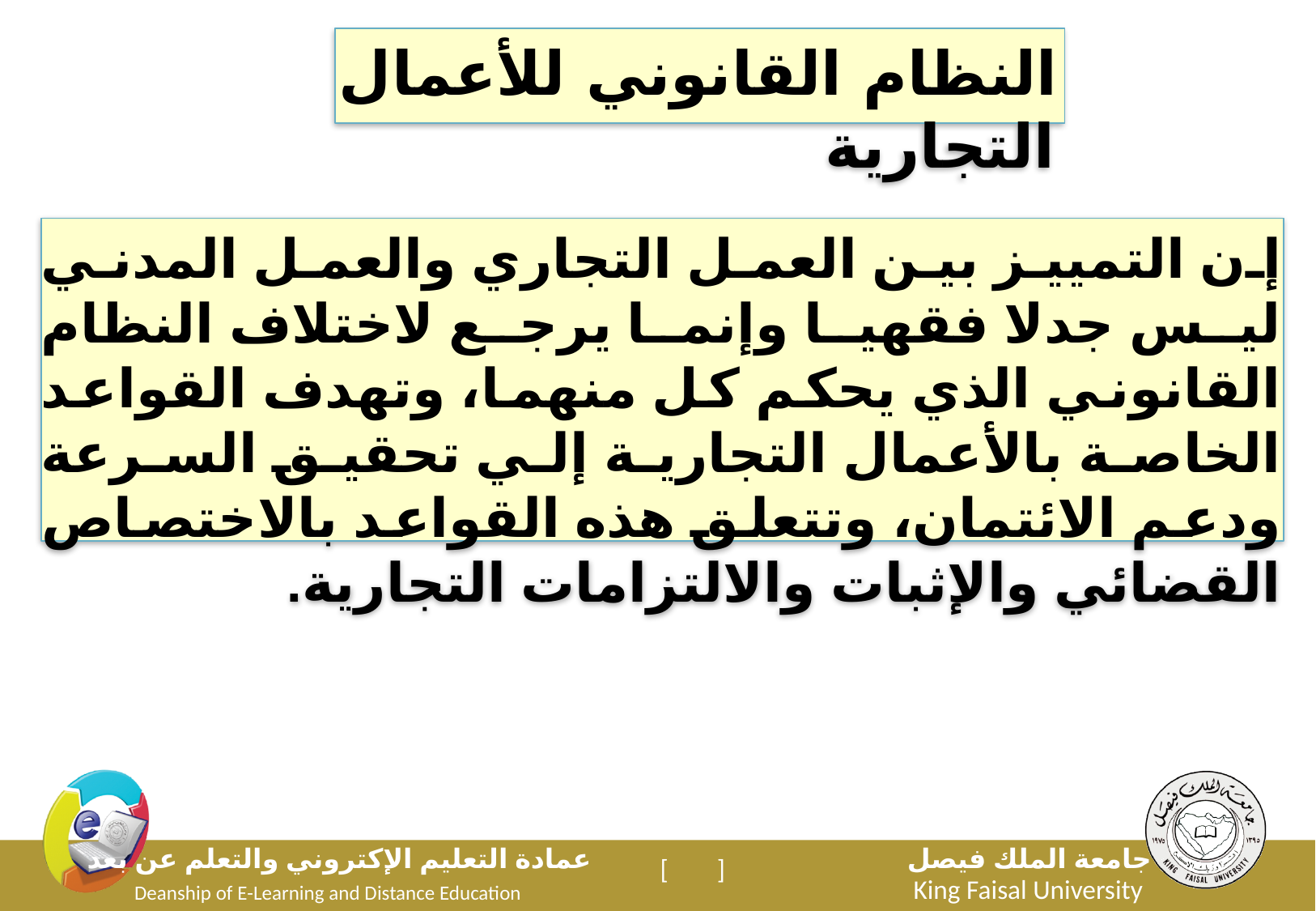

النظام القانوني للأعمال التجارية
إن التمييز بين العمل التجاري والعمل المدني ليس جدلا فقهيا وإنما يرجع لاختلاف النظام القانوني الذي يحكم كل منهما، وتهدف القواعد الخاصة بالأعمال التجارية إلي تحقيق السرعة ودعم الائتمان، وتتعلق هذه القواعد بالاختصاص القضائي والإثبات والالتزامات التجارية.